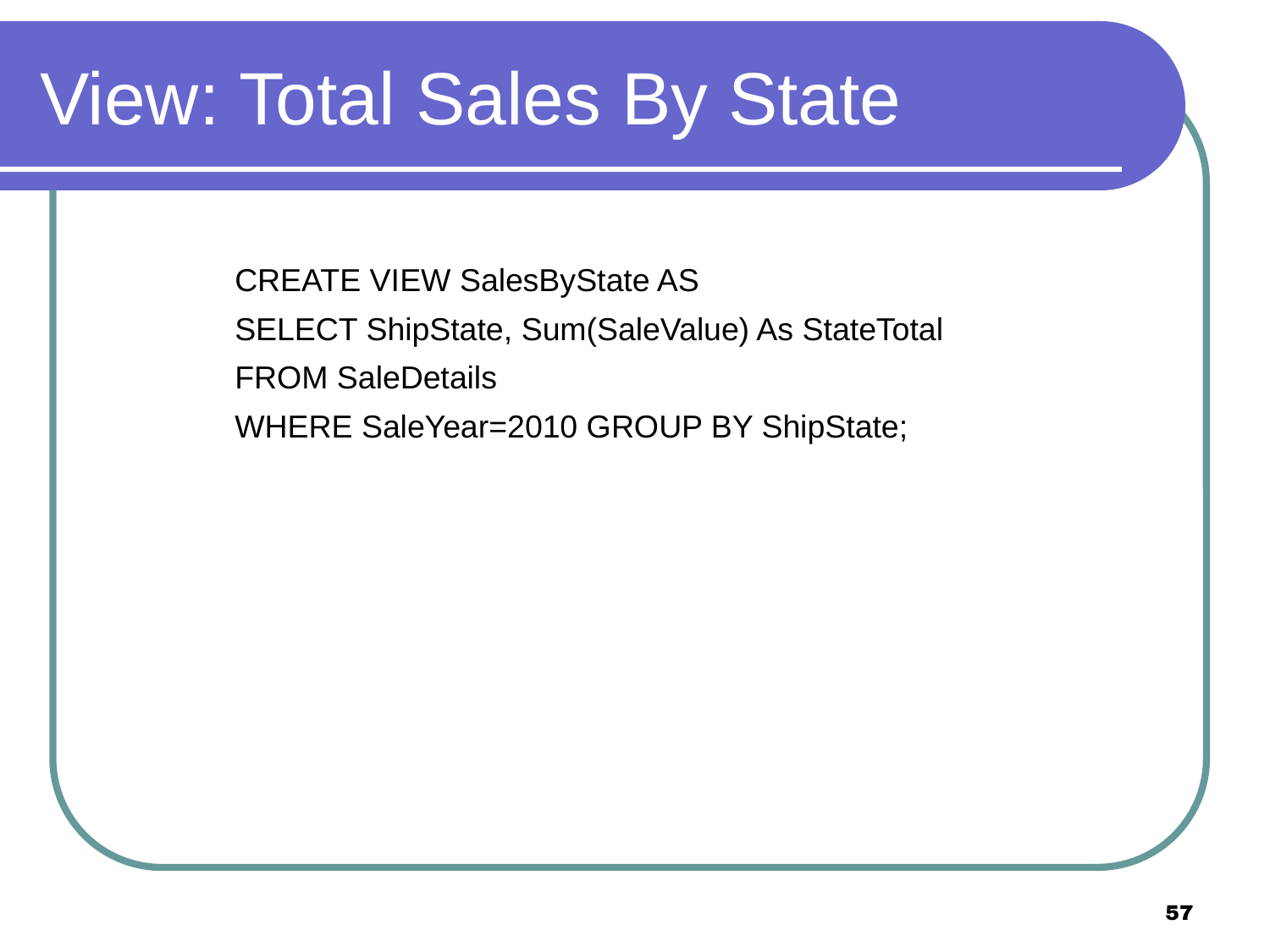

# View: Total Sales By State
CREATE VIEW SalesByState AS
SELECT ShipState, Sum(SaleValue) As StateTotal
FROM SaleDetails
WHERE SaleYear=2010 GROUP BY ShipState;
57